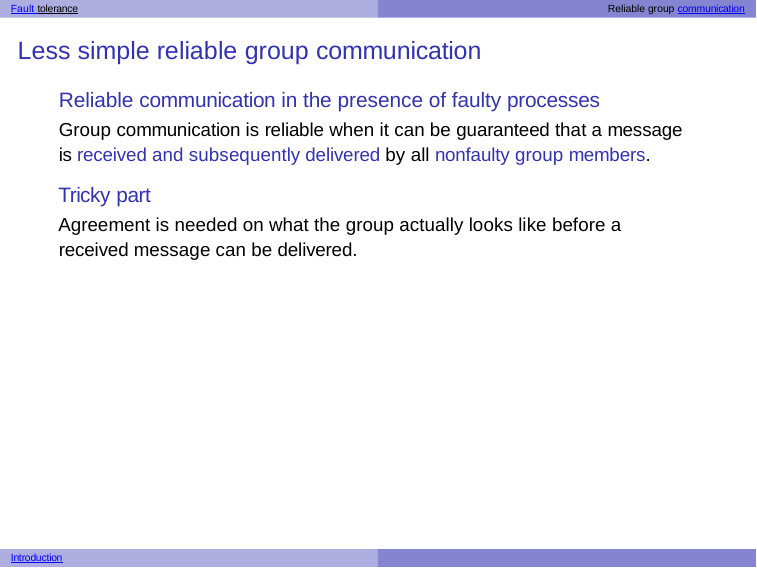

Fault tolerance	Reliable group communication
# Less simple reliable group communication
Reliable communication in the presence of faulty processes
Group communication is reliable when it can be guaranteed that a message is received and subsequently delivered by all nonfaulty group members.
Tricky part
Agreement is needed on what the group actually looks like before a received message can be delivered.

Introduction